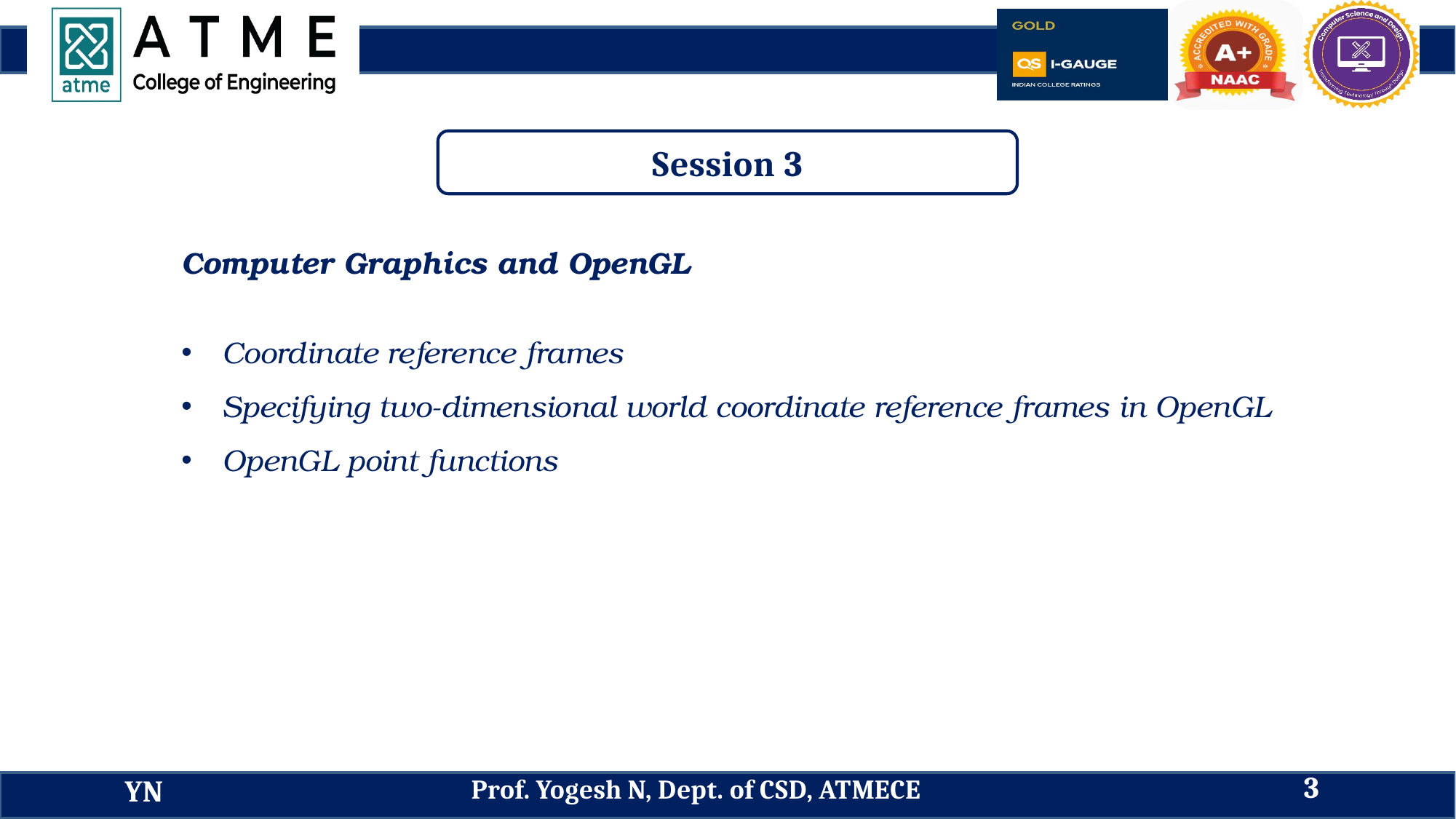

Session 3
Computer Graphics and OpenGL

Coordinate reference frames
Specifying two-dimensional world coordinate reference frames in OpenGL
OpenGL point functions
3
Prof. Yogesh N, Dept. of CSD, ATMECE
YN